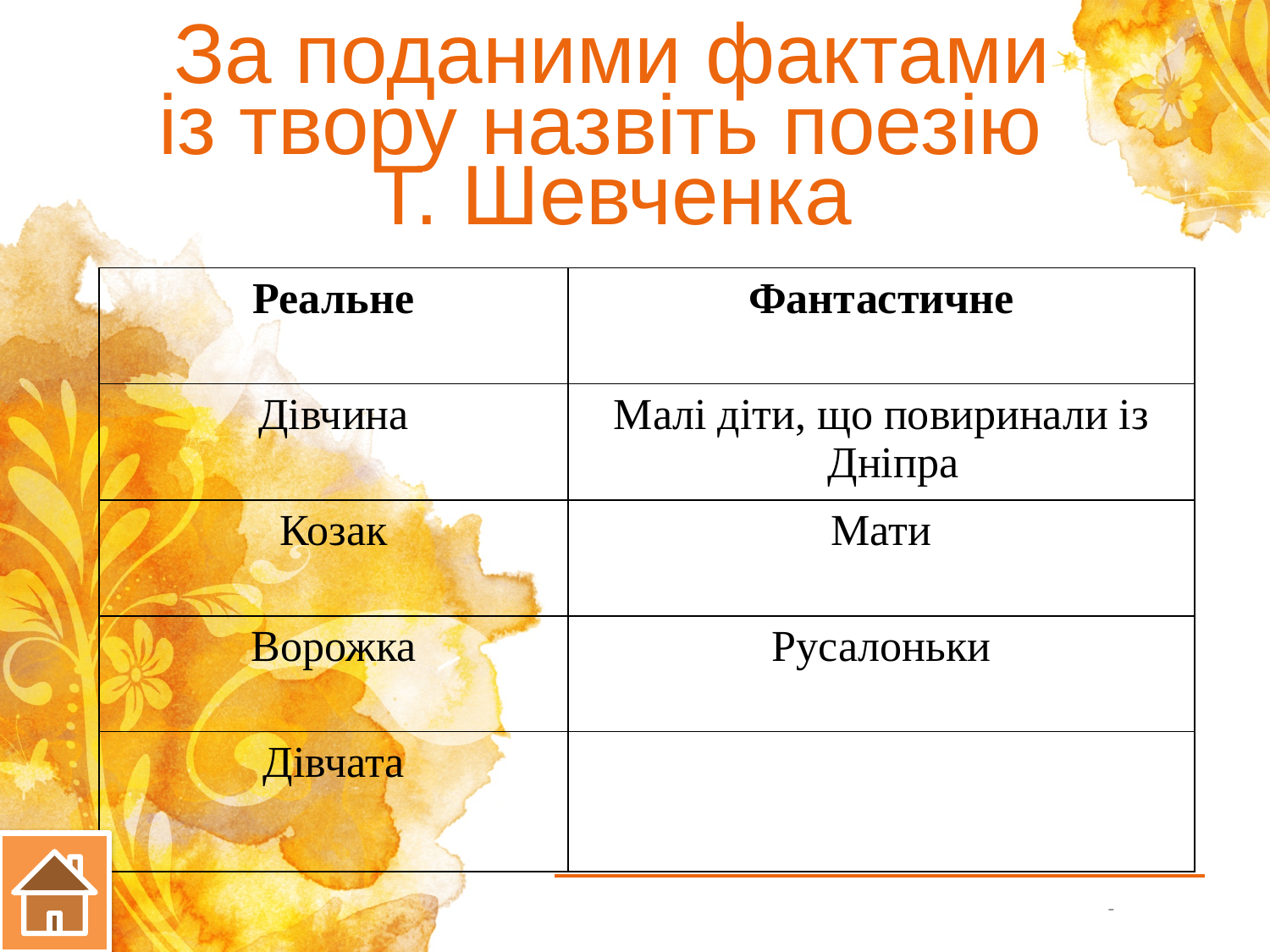

# За поданими фактами із твору назвіть поезію Т. Шевченка
| Реальне | Фантастичне |
| --- | --- |
| Дівчина | Малі діти, що повиринали із Дніпра |
| Козак | Мати |
| Ворожка | Русалоньки |
| Дівчата |  |